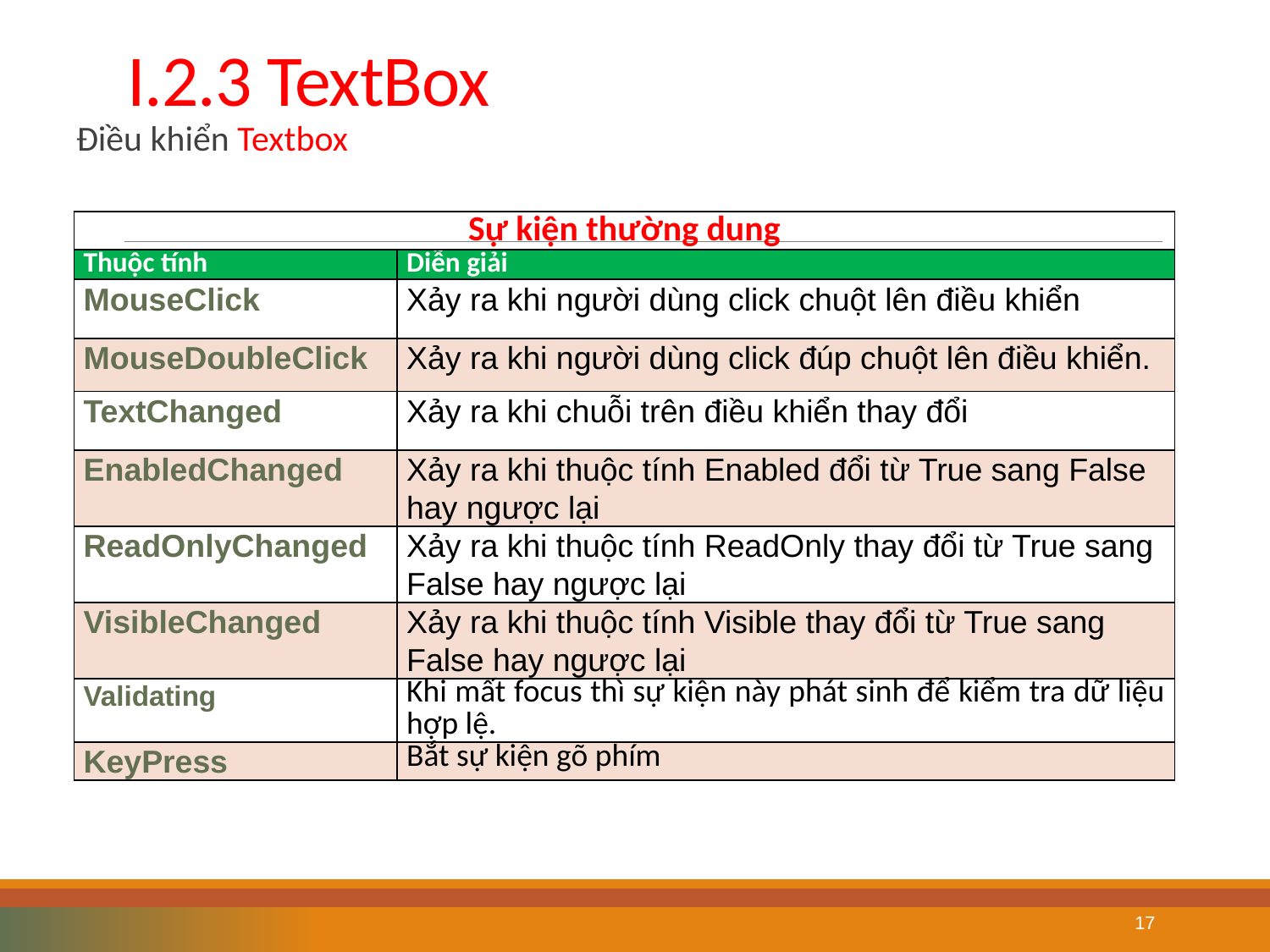

# I.2.3 TextBox
Điều khiển Textbox
| Sự kiện thường dung |  |
| --- | --- |
| Thuộc tính | Diễn giải |
| MouseClick | Xảy ra khi người dùng click chuột lên điều khiển |
| MouseDoubleClick | Xảy ra khi người dùng click đúp chuột lên điều khiển. |
| TextChanged | Xảy ra khi chuỗi trên điều khiển thay đổi |
| EnabledChanged | Xảy ra khi thuộc tính Enabled đổi từ True sang False hay ngược lại |
| ReadOnlyChanged | Xảy ra khi thuộc tính ReadOnly thay đổi từ True sang False hay ngược lại |
| VisibleChanged | Xảy ra khi thuộc tính Visible thay đổi từ True sang False hay ngược lại |
| Validating | Khi mất focus thì sự kiện này phát sinh để kiểm tra dữ liệu hợp lệ. |
| KeyPress | Bắt sự kiện gõ phím |
17